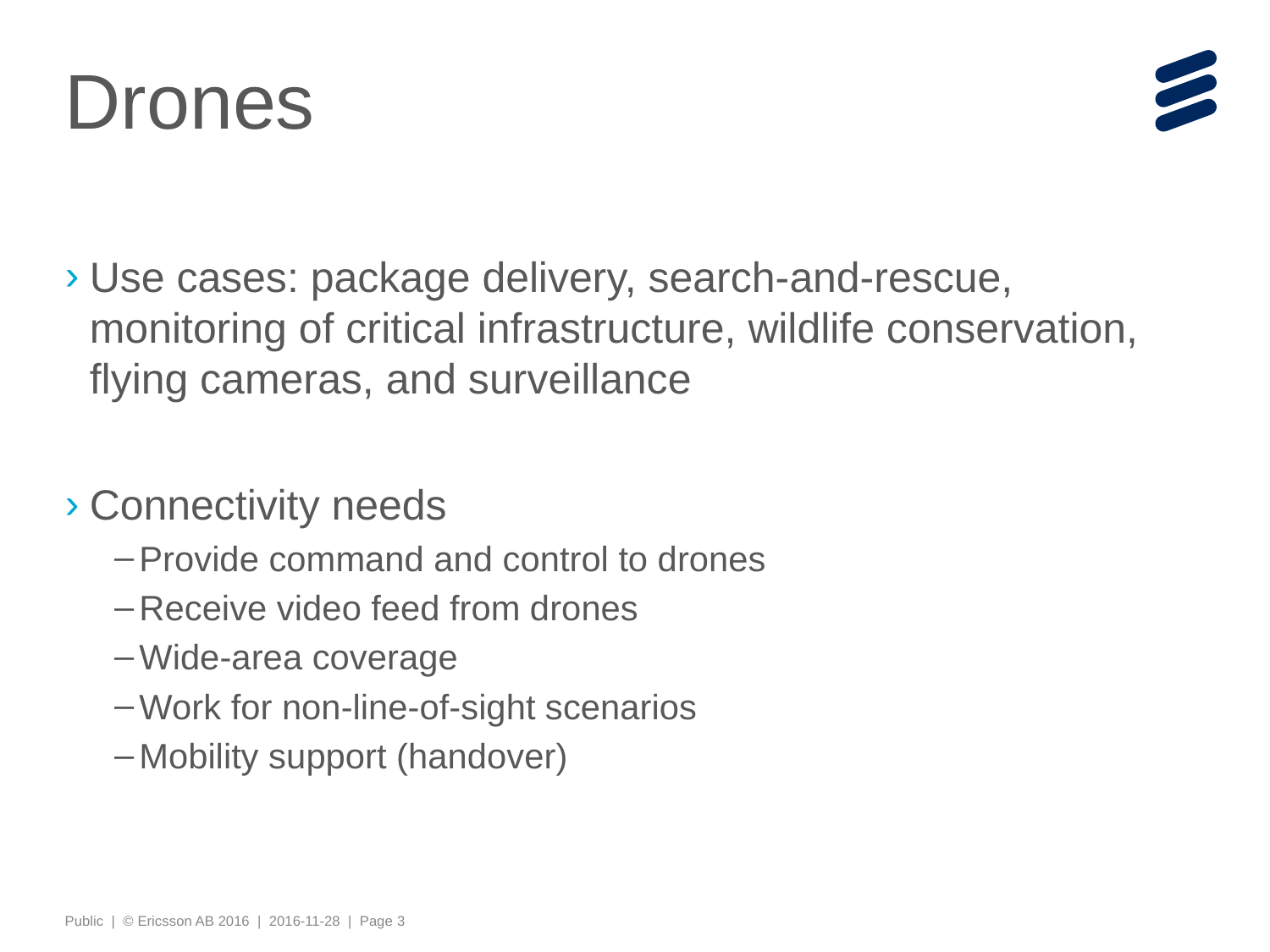

# Drones
Use cases: package delivery, search-and-rescue, monitoring of critical infrastructure, wildlife conservation, flying cameras, and surveillance

Connectivity needs
Provide command and control to drones
Receive video feed from drones
Wide-area coverage
Work for non-line-of-sight scenarios
Mobility support (handover)